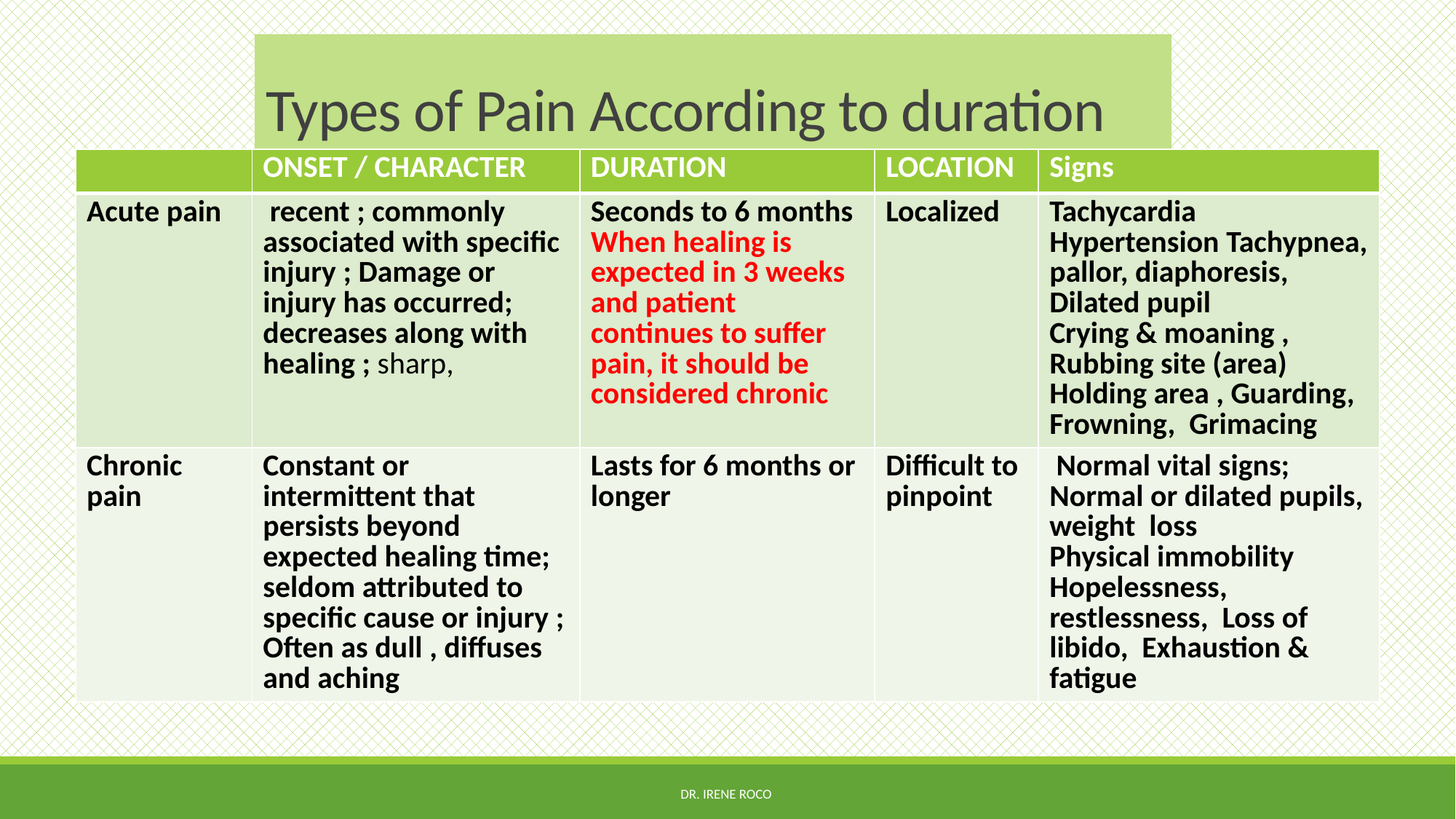

# Types of Pain According to duration
|  | ONSET / CHARACTER | DURATION | LOCATION | Signs |
| --- | --- | --- | --- | --- |
| Acute pain | recent ; commonly associated with specific injury ; Damage or injury has occurred; decreases along with healing ; sharp, | Seconds to 6 months When healing is expected in 3 weeks and patient continues to suffer pain, it should be considered chronic | Localized | Tachycardia Hypertension Tachypnea, pallor, diaphoresis, Dilated pupil Crying & moaning , Rubbing site (area) Holding area , Guarding, Frowning, Grimacing |
| Chronic pain | Constant or intermittent that persists beyond expected healing time; seldom attributed to specific cause or injury ; Often as dull , diffuses and aching | Lasts for 6 months or longer | Difficult to pinpoint | Normal vital signs; Normal or dilated pupils, weight loss Physical immobility Hopelessness, restlessness, Loss of libido, Exhaustion & fatigue |
Dr. Irene Roco